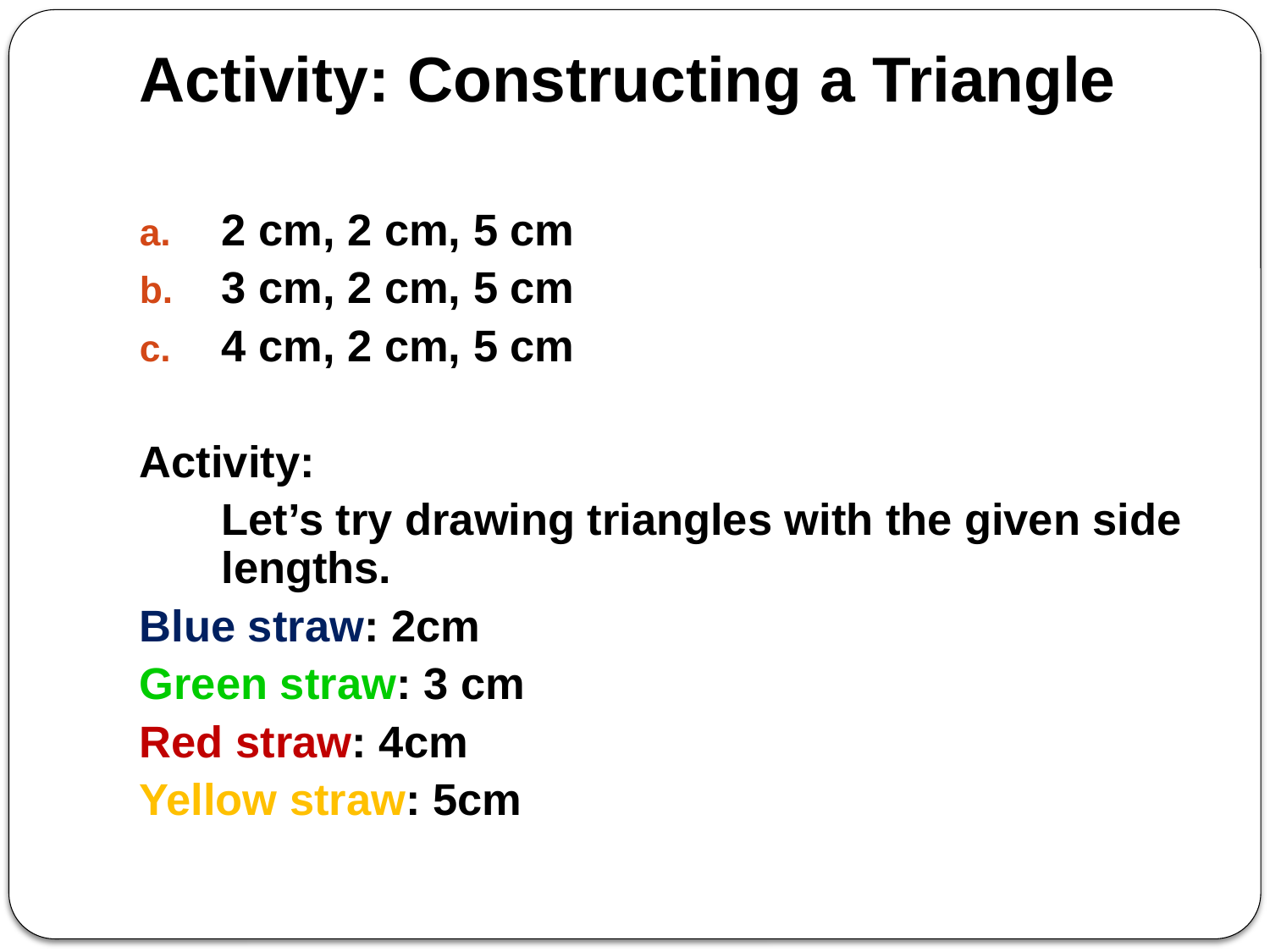

# Activity: Constructing a Triangle
2 cm, 2 cm, 5 cm
3 cm, 2 cm, 5 cm
4 cm, 2 cm, 5 cm

Activity:
	Let’s try drawing triangles with the given side lengths.
Blue straw: 2cm
Green straw: 3 cm
Red straw: 4cm
Yellow straw: 5cm